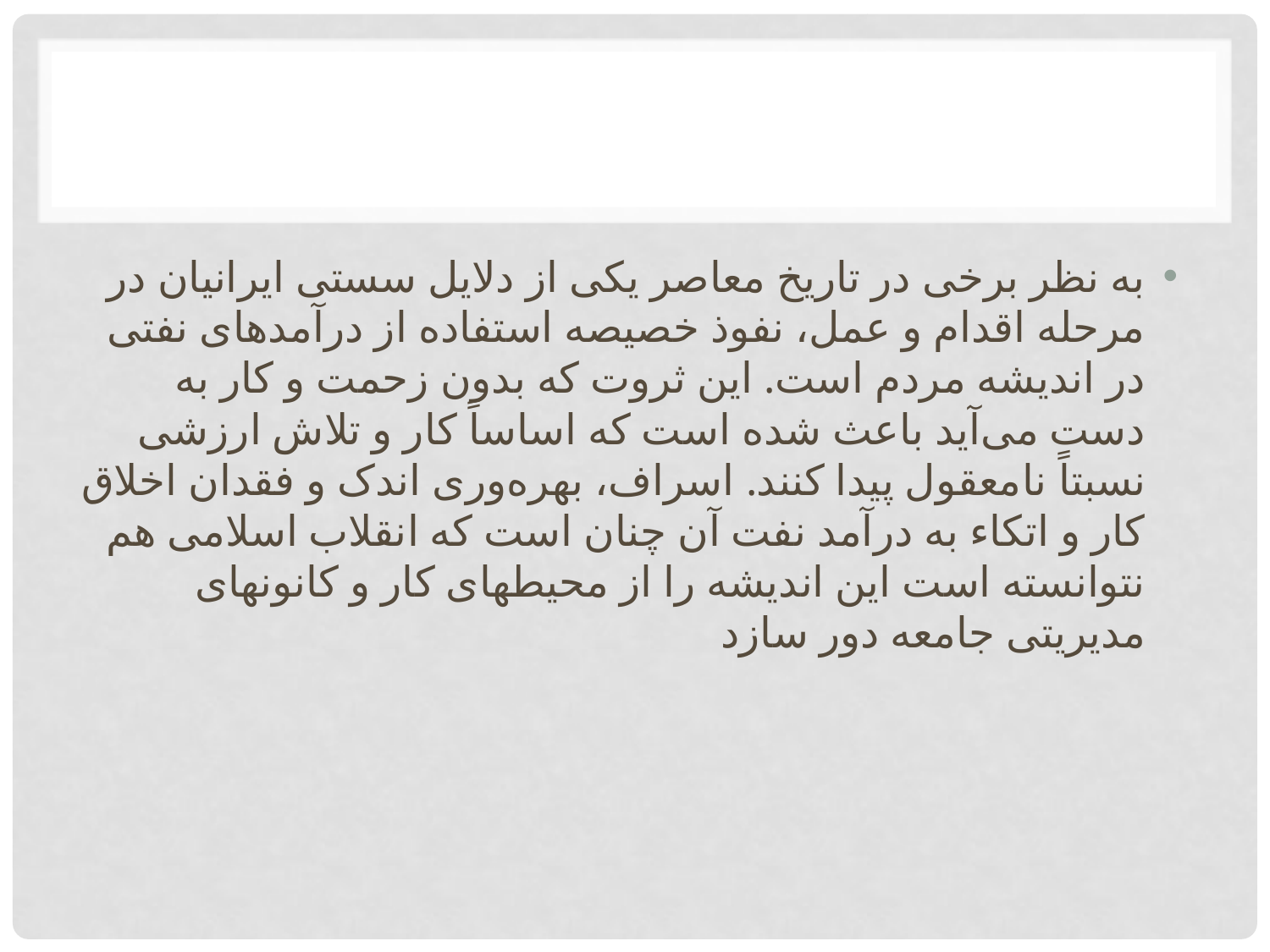

به نظر برخی در تاریخ معاصر یکی از دلایل سستی ایرانیان در مرحله اقدام و عمل، نفوذ خصیصه استفاده از درآمدهای نفتی در اندیشه مردم است. این ثروت که بدون زحمت و کار به دست می‌آید باعث شده است که اساساً کار و تلاش ارزشی نسبتاً نامعقول پیدا کنند. اسراف، بهره‌وری اندک و فقدان اخلاق کار و اتکاء به درآمد نفت آن چنان است که انقلاب اسلامی هم نتوانسته است این اندیشه را از محیطهای کار و کانونهای مدیریتی جامعه دور سازد